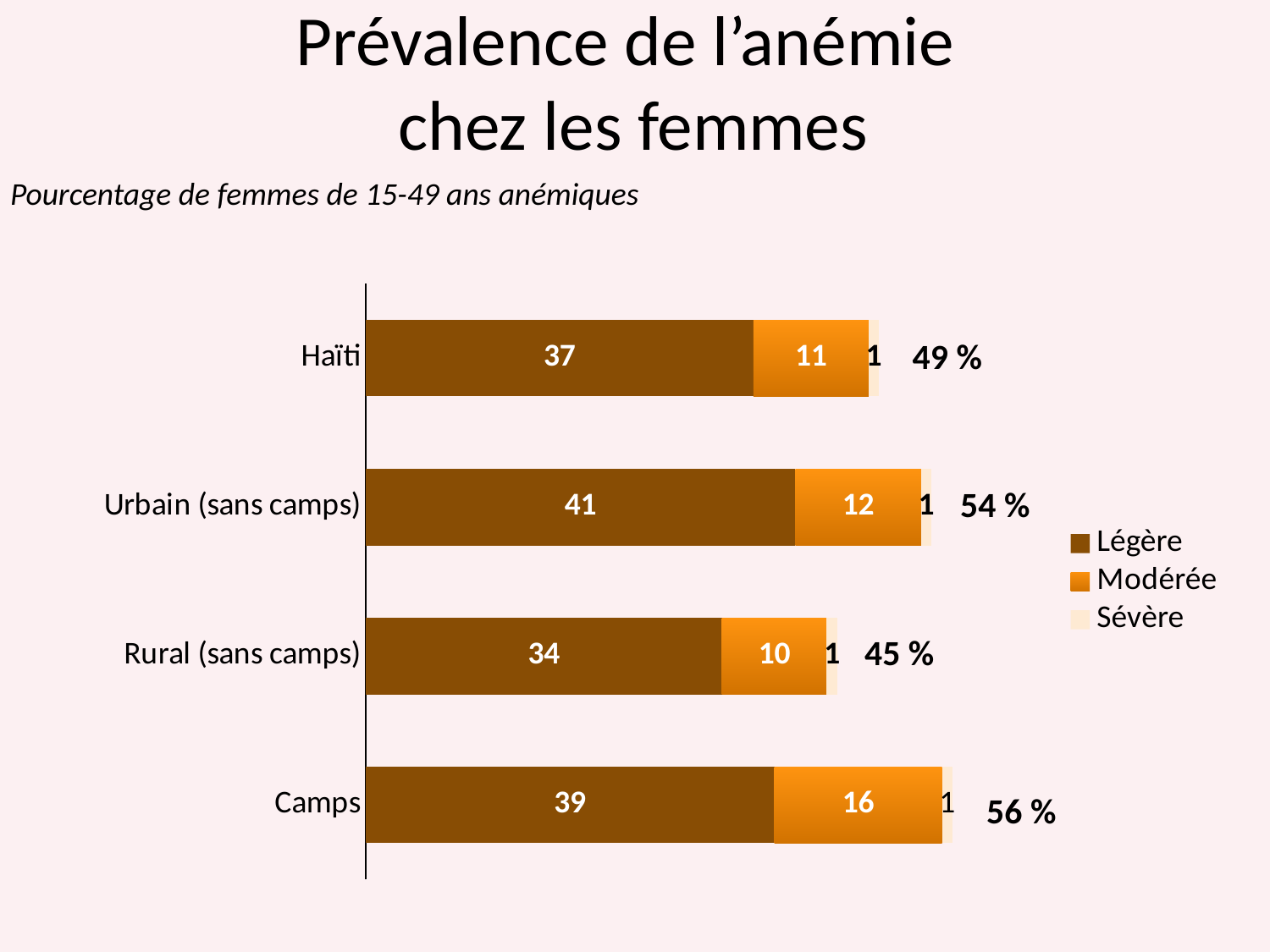

# Prévalence de l’anémie chez les femmes
Pourcentage de femmes de 15-49 ans anémiques

### Chart

| Category | Légère | Modérée | Sévère |
|---|---|---|---|
| Camps | 39.0 | 16.0 | 1.0 |
| Rural (sans camps) | 34.0 | 10.0 | 1.0 |
| Urbain (sans camps) | 41.0 | 12.0 | 1.0 |
| Haïti | 37.0 | 11.0 | 1.0 |
49 %
54 %
45 %
56 %